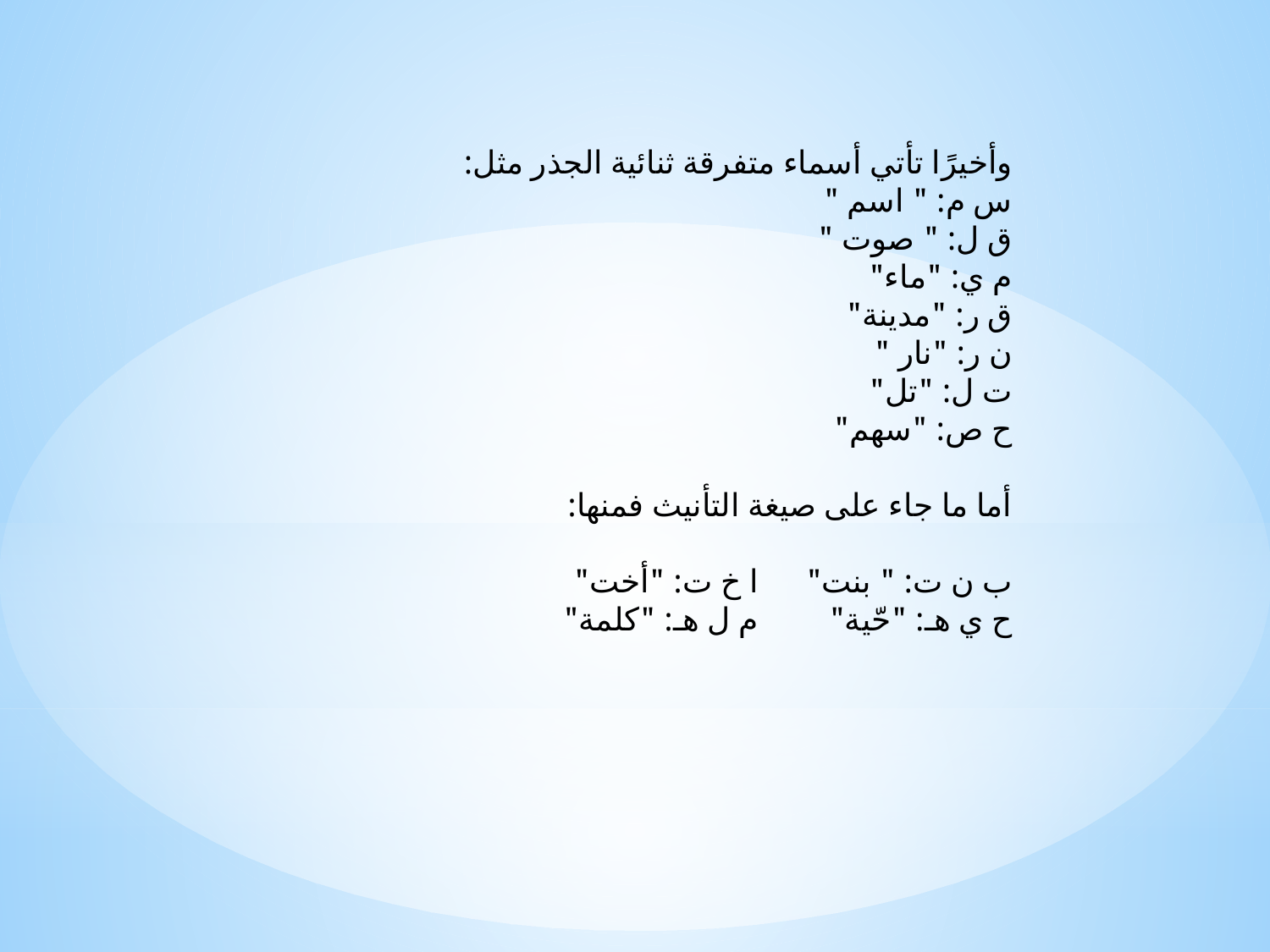

وأخيرًا تأتي أسماء متفرقة ثنائية الجذر مثل:
س م: " اسم "
ق ل: " صوت "
م ي: "ماء"
ق ر: "مدينة"
ن ر: "نار "
ت ل: "تل"
ح ص: "سهم"

أما ما جاء على صيغة التأنيث فمنها:

ب ن ت: " بنت" 		ا خ ت: "أخت"
ح ي هـ: "حّية" 		م ل هـ: "كلمة"